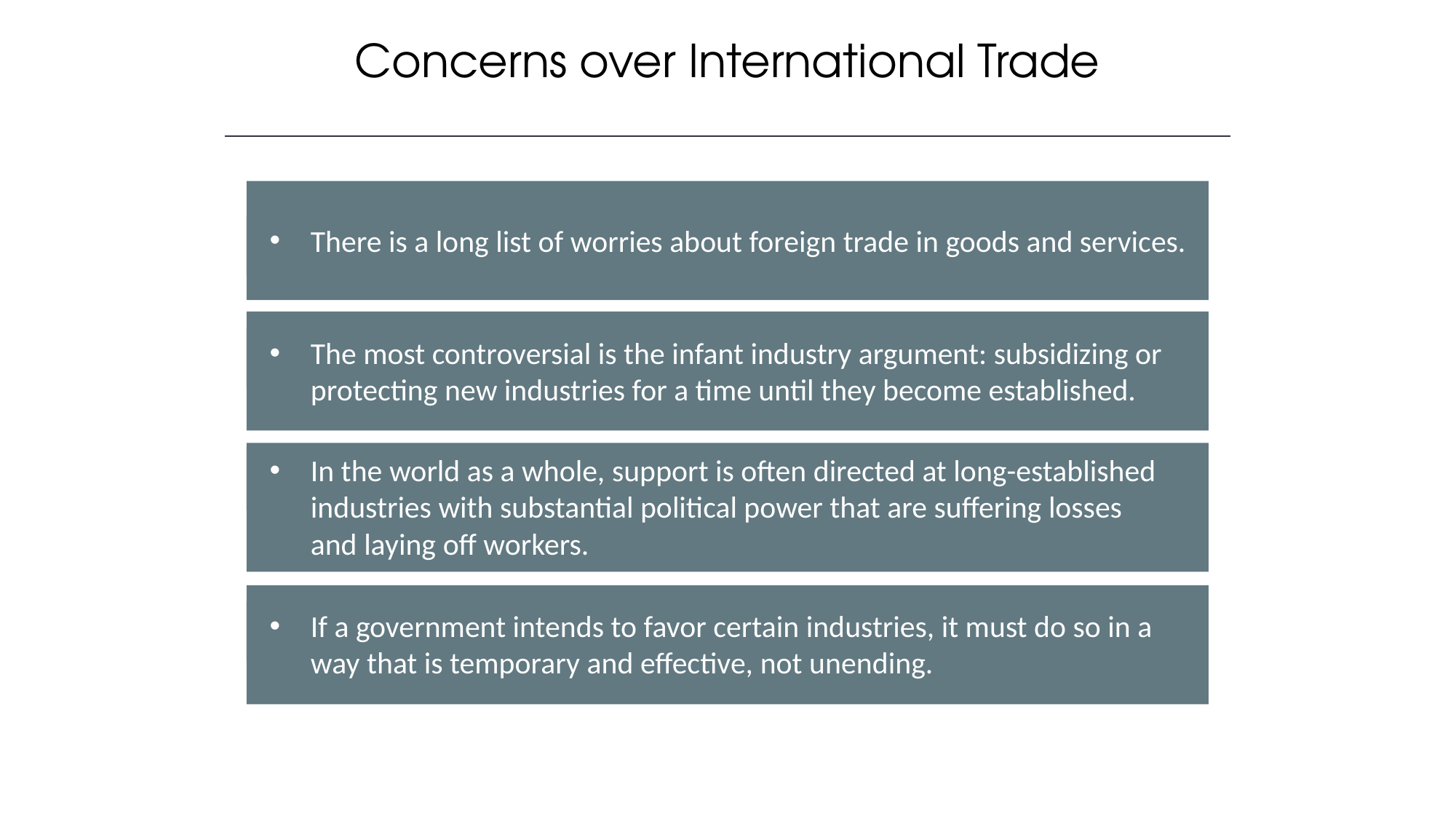

Concerns over International Trade
HAWKES LEARNING

There is a long list of worries about foreign trade in goods and services.

The most controversial is the infant industry argument: subsidizing or protecting new industries for a time until they become established.

In the world as a whole, support is often directed at long-established industries with substantial political power that are suffering losses and laying off workers.
The CPI is subject to two types of bias: substitution bias and quality/new goods bias.

If a government intends to favor certain industries, it must do so in a way that is temporary and effective, not unending.
Both substitution bias and quality/new goods bias tend to overstate the negative impact of inflation on consumers.